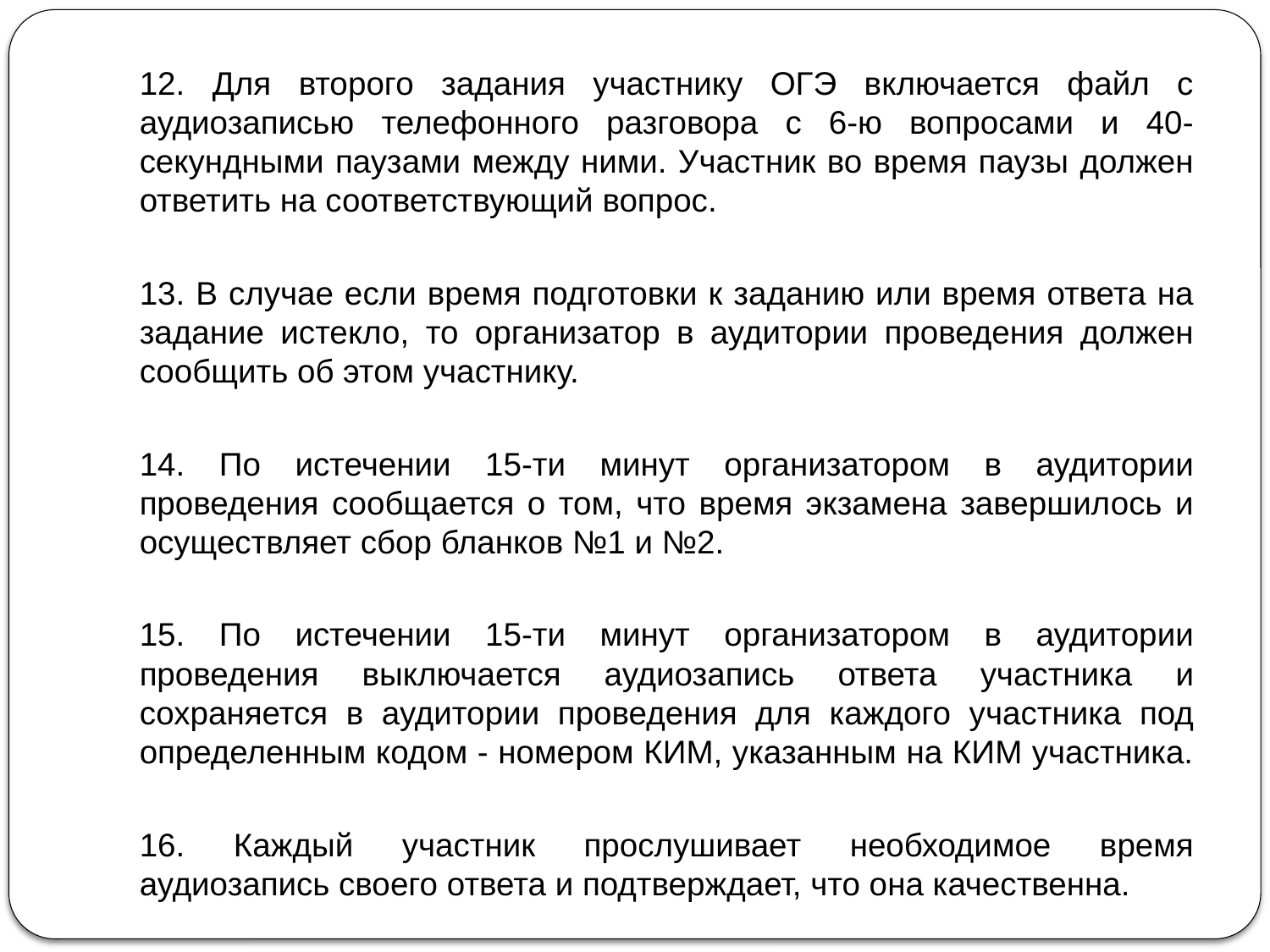

12. Для второго задания участнику ОГЭ включается файл с аудиозаписью телефонного разговора с 6-ю вопросами и 40-секундными паузами между ними. Участник во время паузы должен ответить на соответствующий вопрос.

13. В случае если время подготовки к заданию или время ответа на задание истекло, то организатор в аудитории проведения должен сообщить об этом участнику.

14. По истечении 15-ти минут организатором в аудитории проведения сообщается о том, что время экзамена завершилось и осуществляет сбор бланков №1 и №2.

15. По истечении 15-ти минут организатором в аудитории проведения выключается аудиозапись ответа участника и сохраняется в аудитории проведения для каждого участника под определенным кодом - номером КИМ, указанным на КИМ участника.

16. Каждый участник прослушивает необходимое время аудиозапись своего ответа и подтверждает, что она качественна.